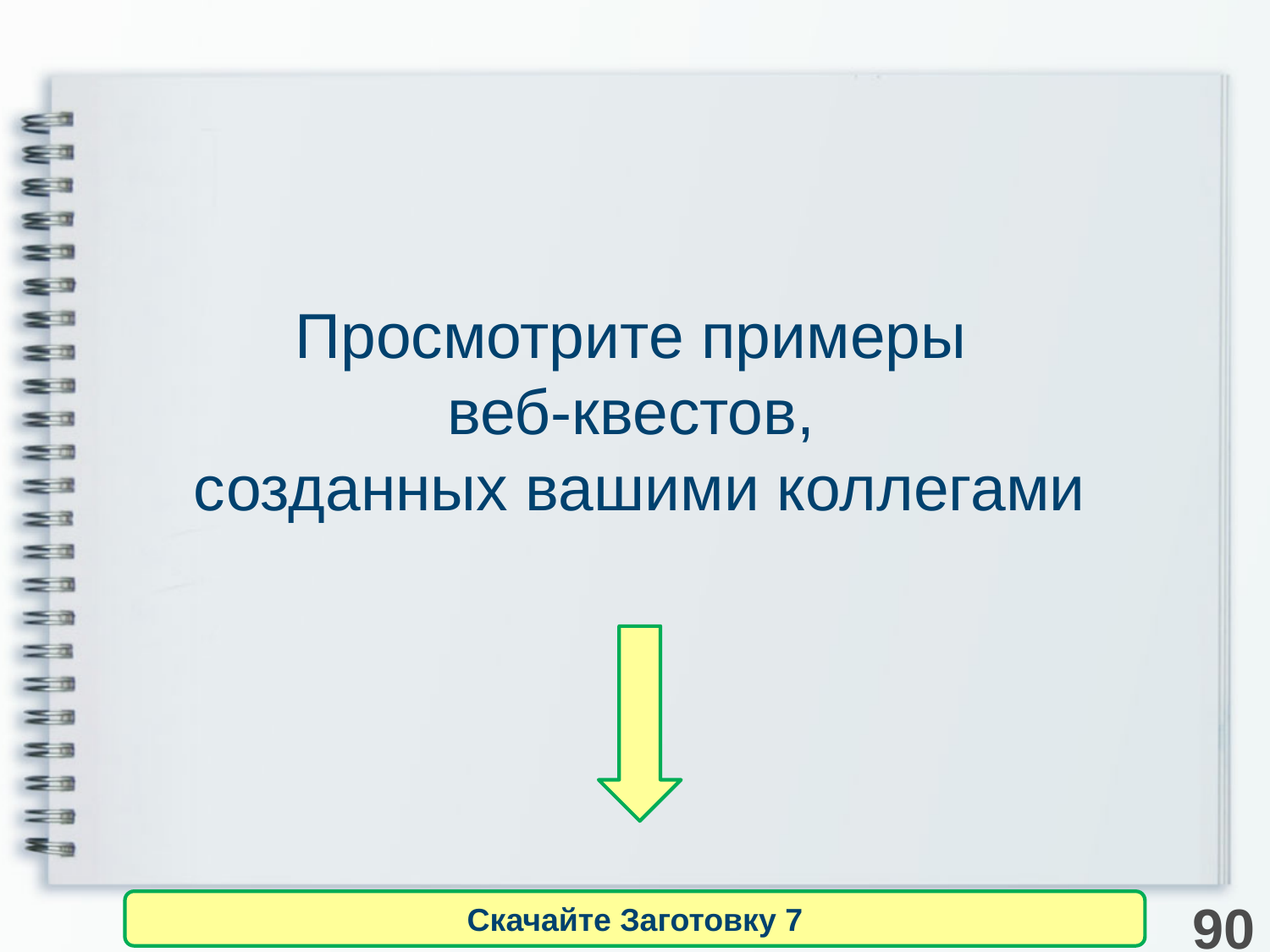

# Просмотрите примеры веб-квестов, созданных вашими коллегами

90
Скачайте Заготовку 7